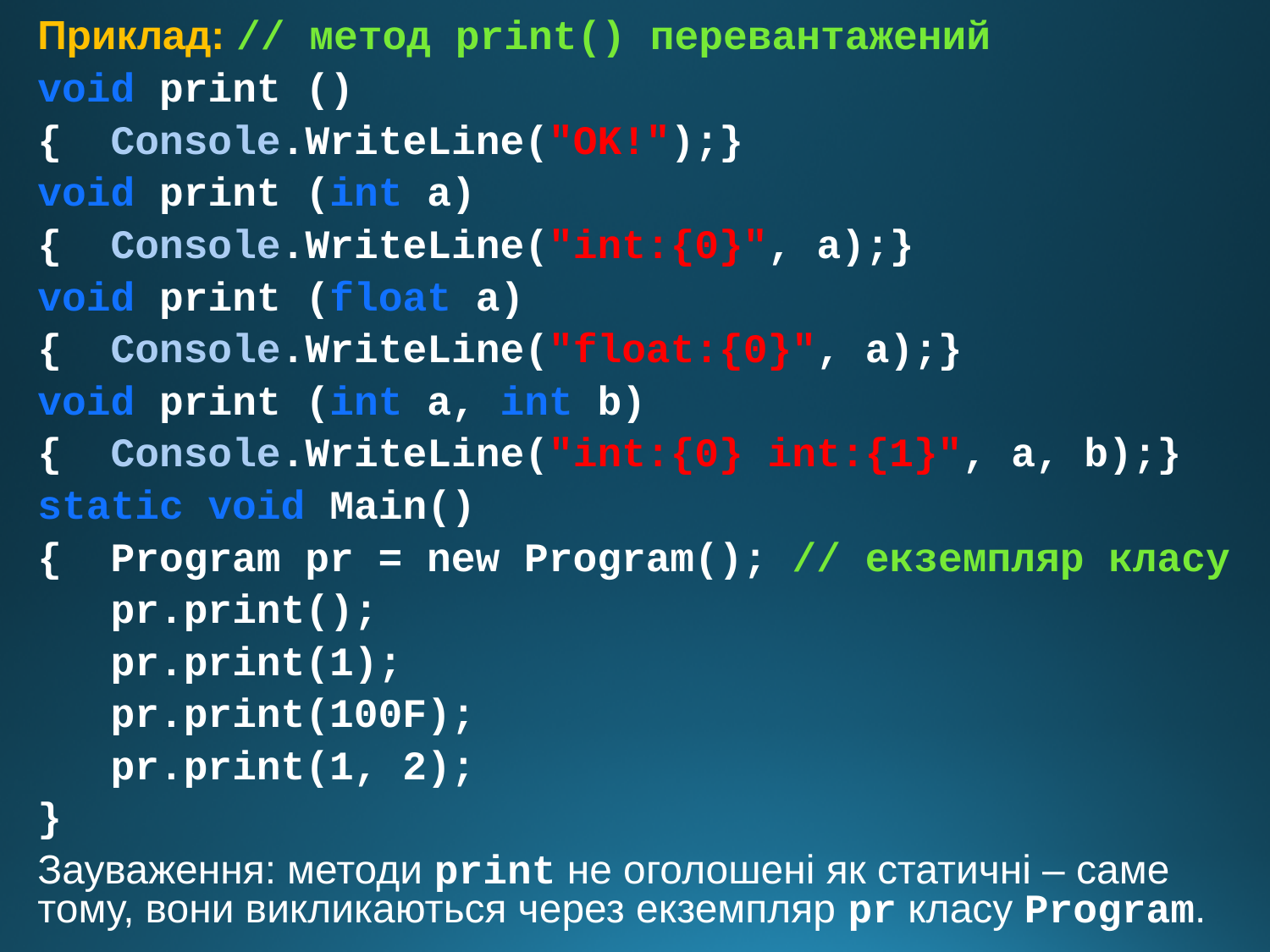

Приклад: // метод print() перевантажений
void print ()
{  Console.WriteLine("OK!");}
void print (int a)
{  Console.WriteLine("int:{0}", a);}
void print (float a)
{  Console.WriteLine("float:{0}", a);}
void print (int a, int b)
{  Console.WriteLine("int:{0} int:{1}", a, b);}
static void Main()
{  Program pr = new Program(); // екземпляр класу
   pr.print();
   pr.print(1);
   pr.print(100F);
   pr.print(1, 2);
}
Зауваження: методи print не оголошені як статичні – саме тому, вони викликаються через екземпляр pr класу Program.